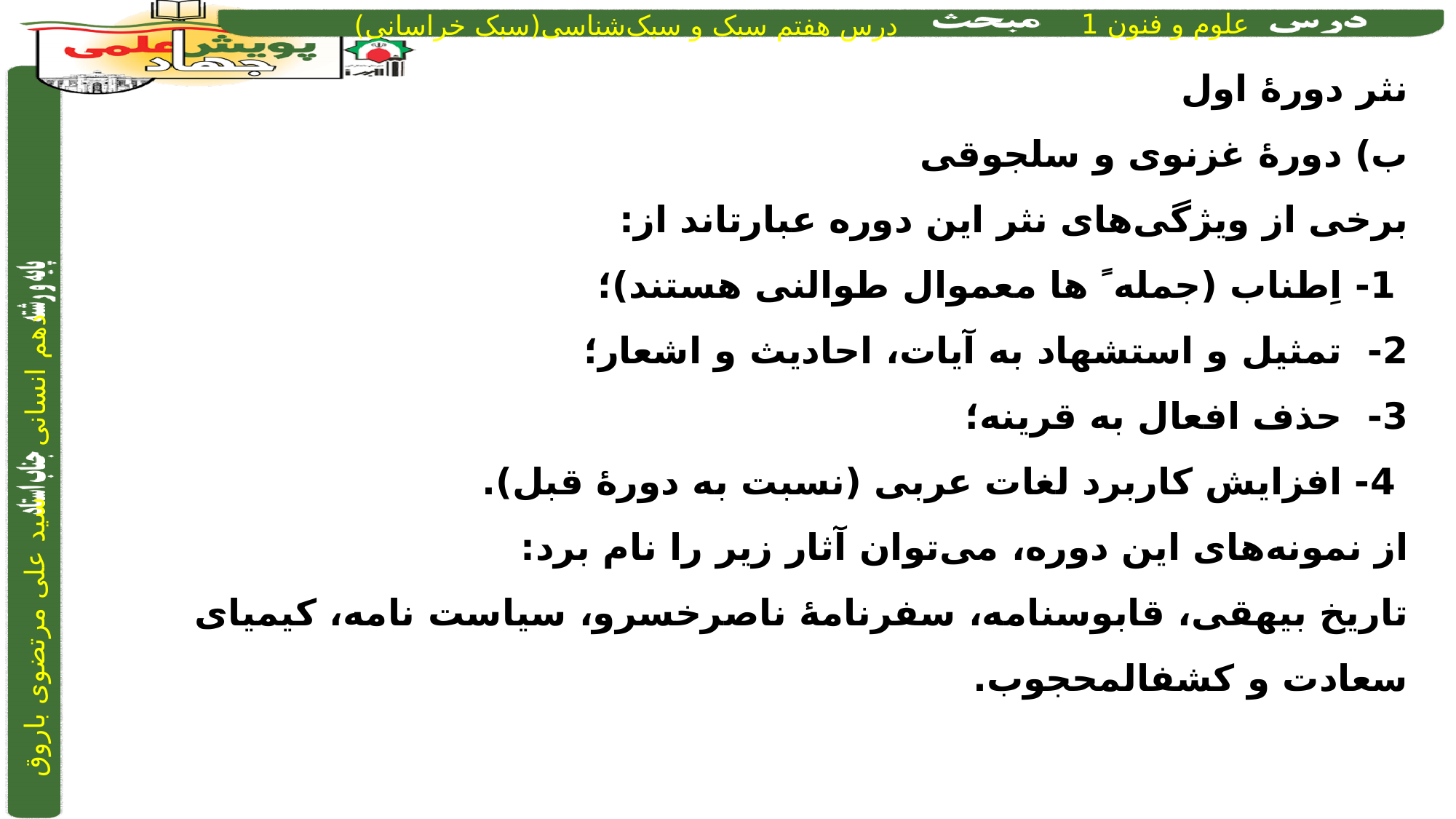

نثر دورۀ اول
ب) دورۀ غزنوی و سلجوقی
برخی از ویژگی‌های نثر این دوره عبارتاند از:
 1- اِطناب (جمله ً ها معموال طوالنی هستند)؛
2-  تمثیل و استشهاد به آیات، احادیث و اشعار؛
3-  حذف افعال به قرینه؛
 4- افزایش کاربرد لغات عربی (نسبت به دورۀ قبل).
از نمونه‌های این دوره، می‌توان آثار زیر را نام برد:
تاریخ بیهقی، قابوسنامه، سفرنامۀ ناصرخسرو، سیاست نامه، کیمیای سعادت و کشفالمحجوب.